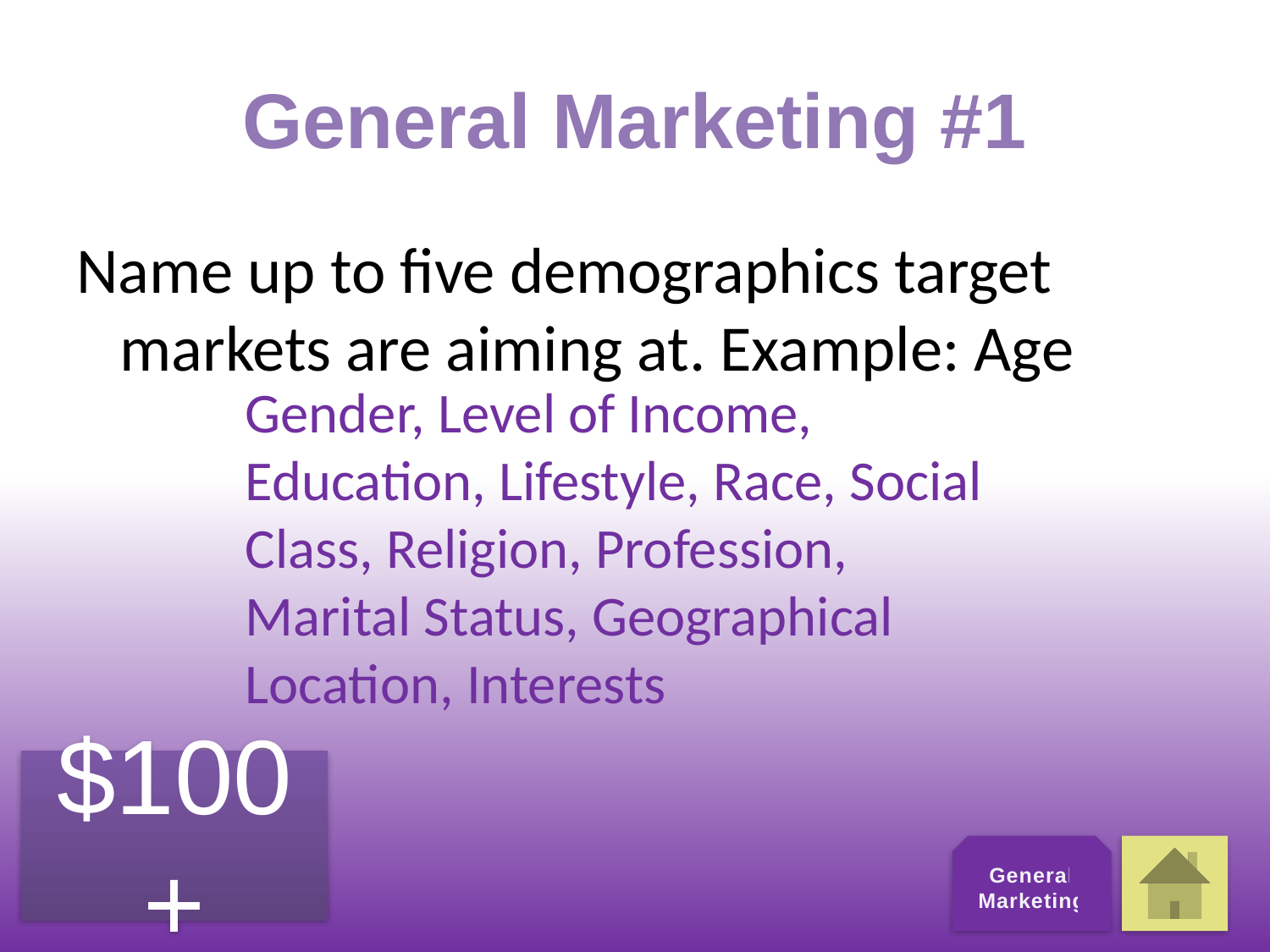

# General Marketing #1
Name up to five demographics target markets are aiming at. Example: Age
Gender, Level of Income, Education, Lifestyle, Race, Social Class, Religion, Profession, Marital Status, Geographical Location, Interests
$100+
General Marketing